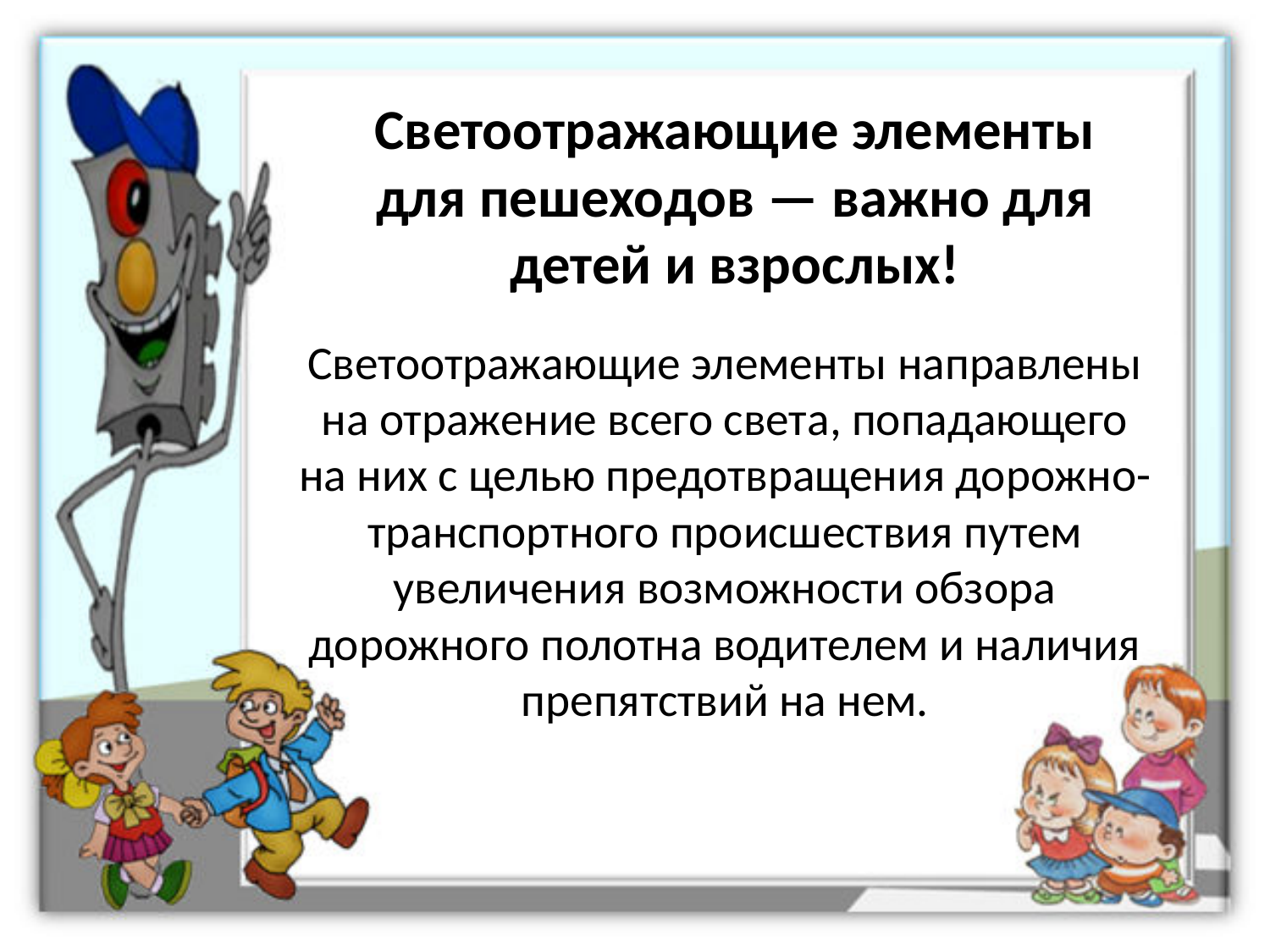

Светоотражающие элементы для пешеходов — важно для детей и взрослых!

Светоотражающие элементы направлены на отражение всего света, попадающего на них с целью предотвращения дорожно-транспортного происшествия путем увеличения возможности обзора дорожного полотна водителем и наличия препятствий на нем.